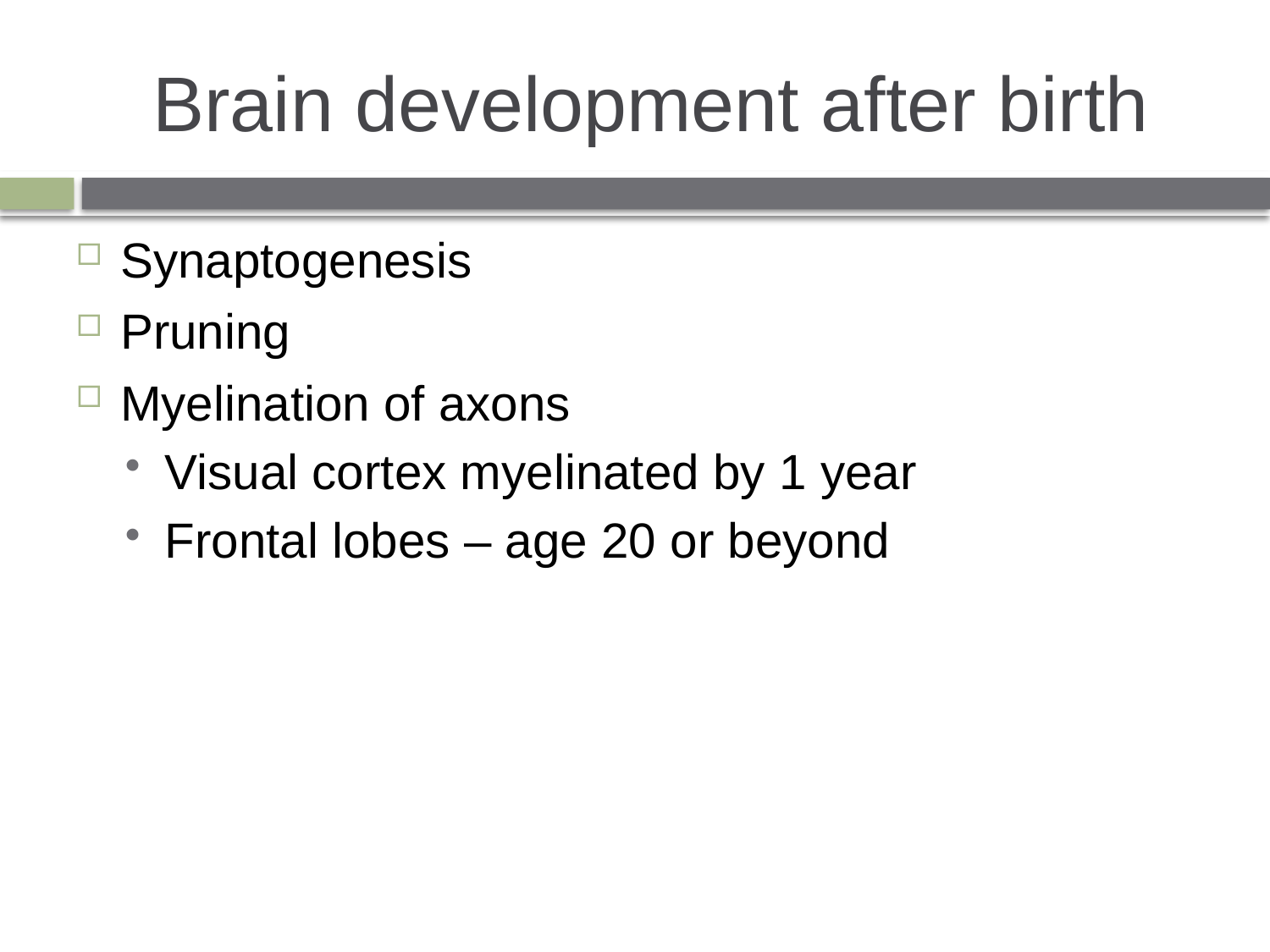

# Brain development after birth
Synaptogenesis
Pruning
Myelination of axons
Visual cortex myelinated by 1 year
Frontal lobes – age 20 or beyond